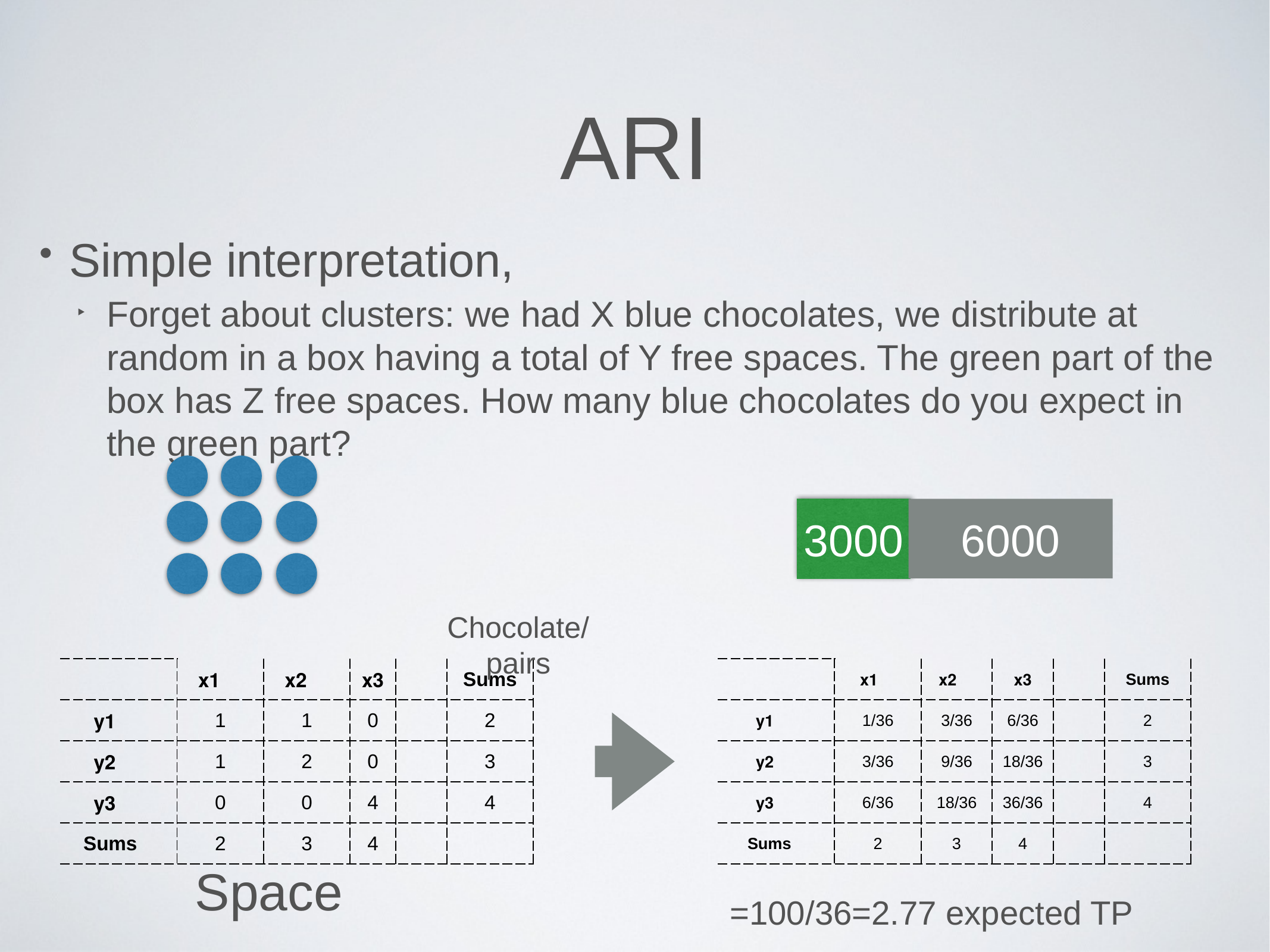

# ARI
Simple interpretation,
Forget about clusters: we had X blue chocolates, we distribute at random in a box having a total of Y free spaces. The green part of the box has Z free spaces. How many blue chocolates do you expect in the green part?

3000
6000

Chocolate/
pairs
|  | x1 | x2 | x3 |  | Sums |
| --- | --- | --- | --- | --- | --- |
| y1 | 1 | 1 | 0 |  | 2 |
| y2 | 1 | 2 | 0 |  | 3 |
| y3 | 0 | 0 | 4 |  | 4 |
| Sums | 2 | 3 | 4 |  |  |
|  | x1 | x2 | x3 |  | Sums |
| --- | --- | --- | --- | --- | --- |
| y1 | 1/36 | 3/36 | 6/36 |  | 2 |
| y2 | 3/36 | 9/36 | 18/36 |  | 3 |
| y3 | 6/36 | 18/36 | 36/36 |  | 4 |
| Sums | 2 | 3 | 4 |  |  |

Space
=100/36=2.77 expected TP
78